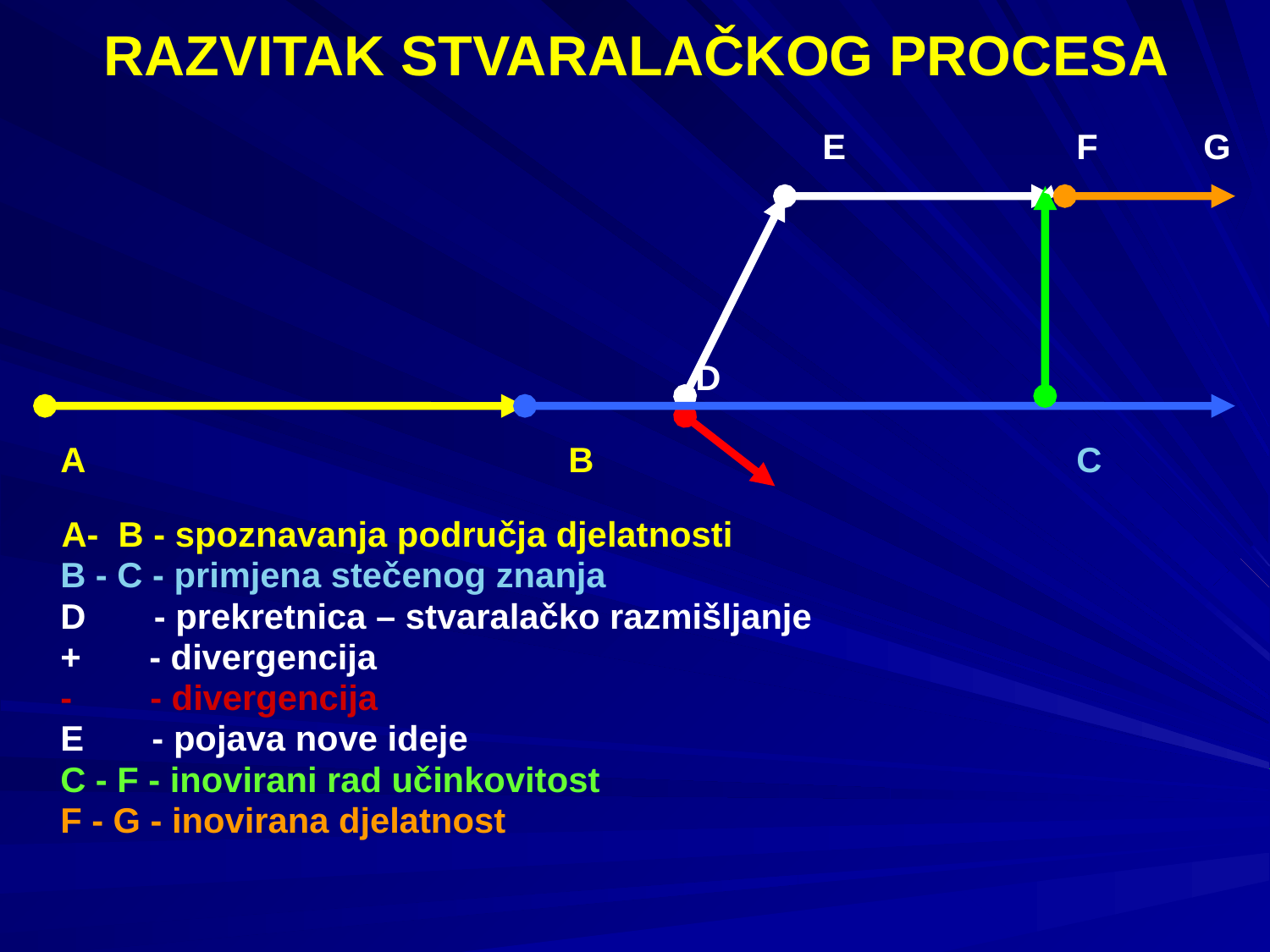

# RAZVITAK STVARALAČKOG PROCESA
							E		F 	G

						D

	A				B				C
     A-  B - spoznavanja područja djelatnosti
	B - C - primjena stečenog znanja
	D       - prekretnica – stvaralačko razmišljanje
	+       - divergencija
	-        - divergencija
	E       - pojava nove ideje
	C - F - inovirani rad učinkovitost
	F - G - inovirana djelatnost